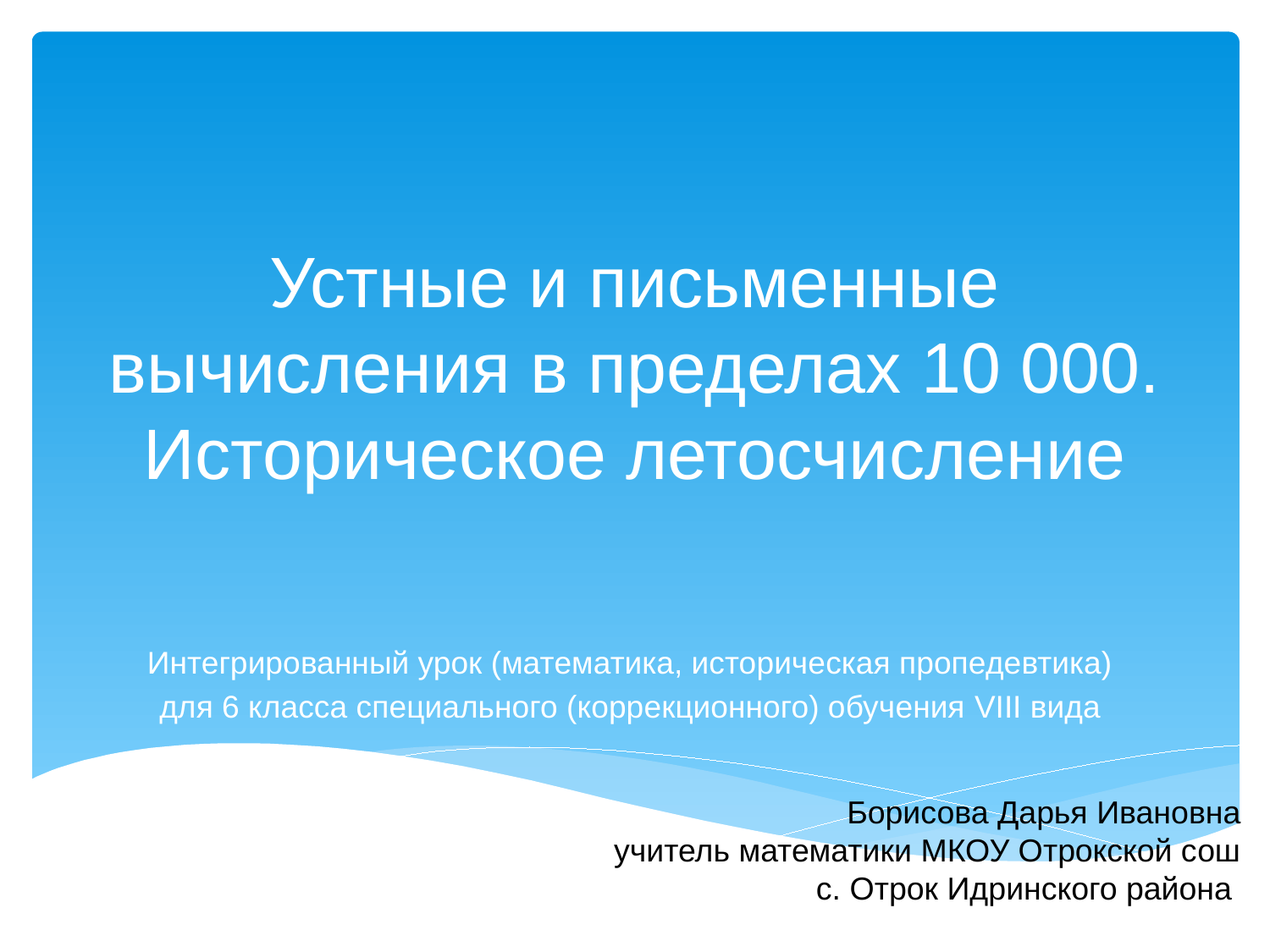

# Устные и письменные вычисления в пределах 10 000. Историческое летосчисление
Интегрированный урок (математика, историческая пропедевтика)
для 6 класса специального (коррекционного) обучения VIII вида
Борисова Дарья Ивановна
учитель математики МКОУ Отрокской сош
с. Отрок Идринского района